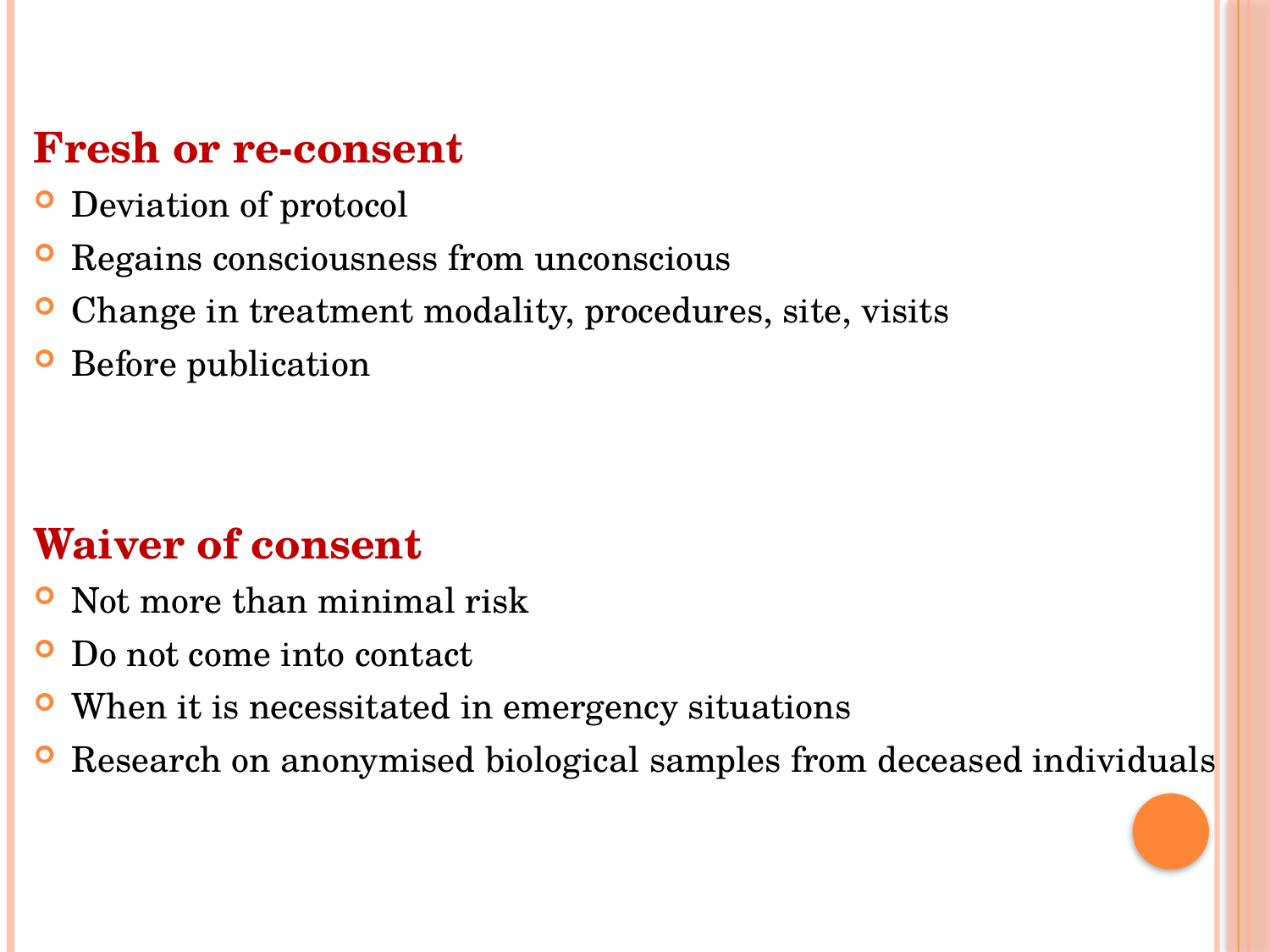

Fresh or re-consent
Deviation of protocol
Regains consciousness from unconscious
Change in treatment modality, procedures, site, visits
Before publication

Waiver of consent
Not more than minimal risk
Do not come into contact
When it is necessitated in emergency situations
Research on anonymised biological samples from deceased individuals